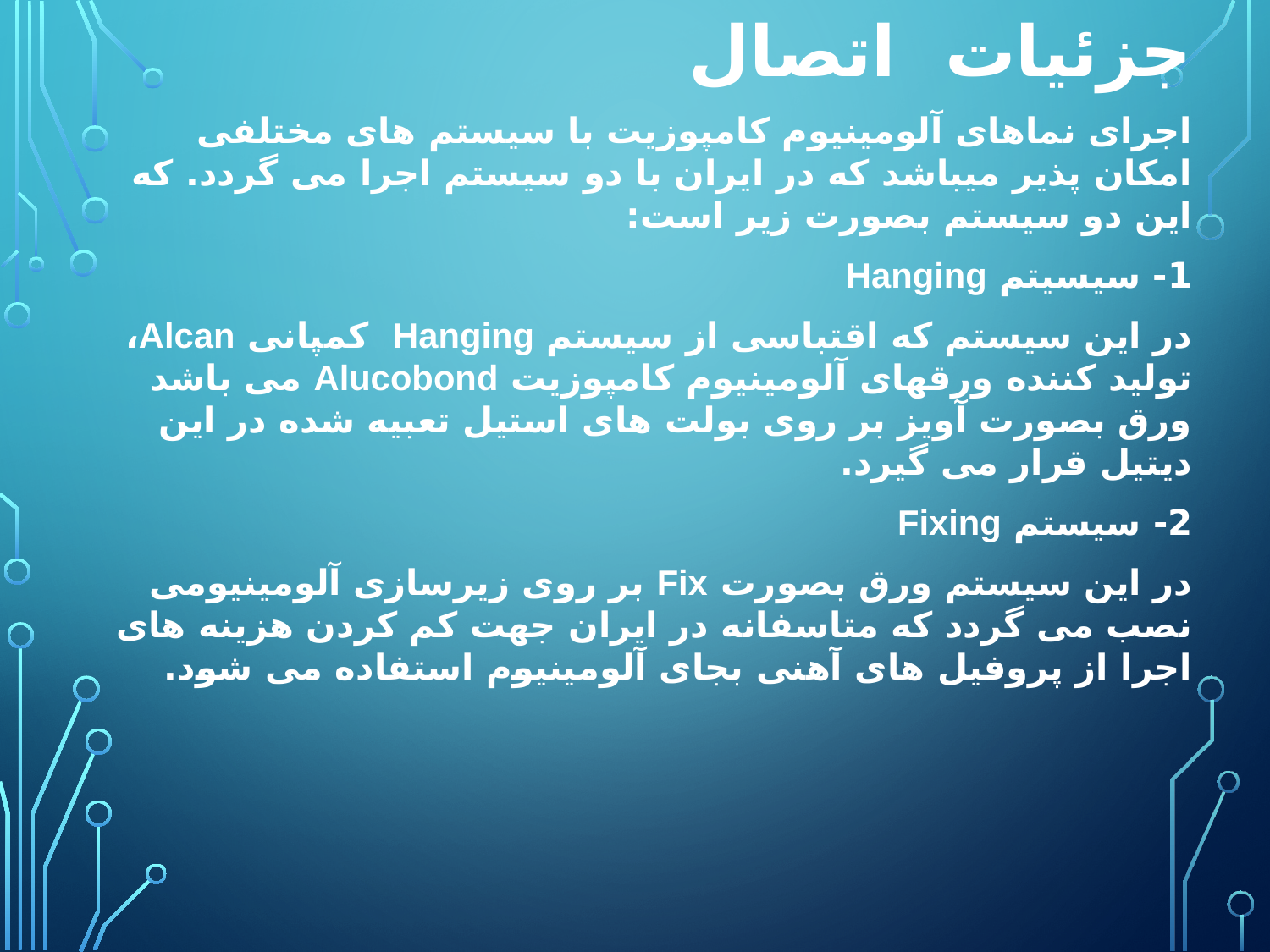

جزئیات  اتصال
اجرای نماهای آلومینیوم کامپوزیت با سیستم های مختلفی امکان پذیر میباشد که در ایران با دو سیستم اجرا می گردد. که این دو سیستم بصورت زیر است:
1- سیسیتم Hanging
در این سیستم که اقتباسی از سیستم Hanging  کمپانی Alcan، تولید کننده ورقهای آلومینیوم کامپوزیت Alucobond می باشد ورق بصورت آویز بر روی بولت های استیل تعبیه شده در این دیتیل قرار می گیرد.
2- سیستم Fixing
در این سیستم ورق بصورت Fix بر روی زیرسازی آلومینیومی نصب می گردد که متاسفانه در ایران جهت کم کردن هزینه های اجرا از پروفیل های آهنی بجای آلومینیوم استفاده می شود.